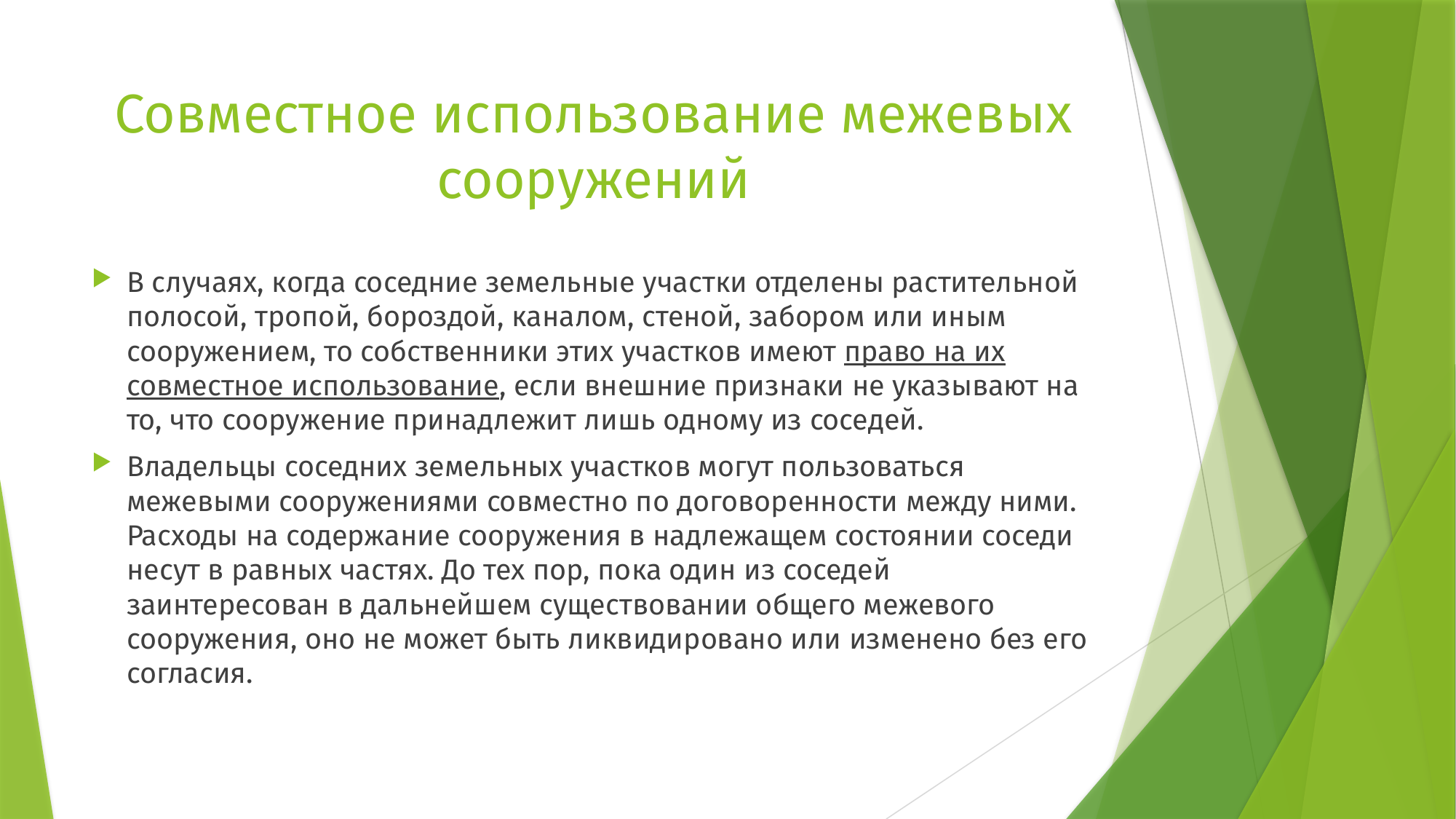

# Совместное использование межевых сооружений
В случаях, когда соседние земельные участки отделены растительной полосой, тропой, бороздой, каналом, стеной, забором или иным сооружением, то собственники этих участков имеют право на их совместное использование, если внешние признаки не указывают на то, что сооружение принадлежит лишь одному из соседей.
Владельцы соседних земельных участков могут пользоваться межевыми сооружениями совместно по договоренности между ними. Расходы на содержание сооружения в надлежащем состоянии соседи несут в равных частях. До тех пор, пока один из соседей заинтересован в дальнейшем существовании общего межевого сооружения, оно не может быть ликвидировано или изменено без его согласия.